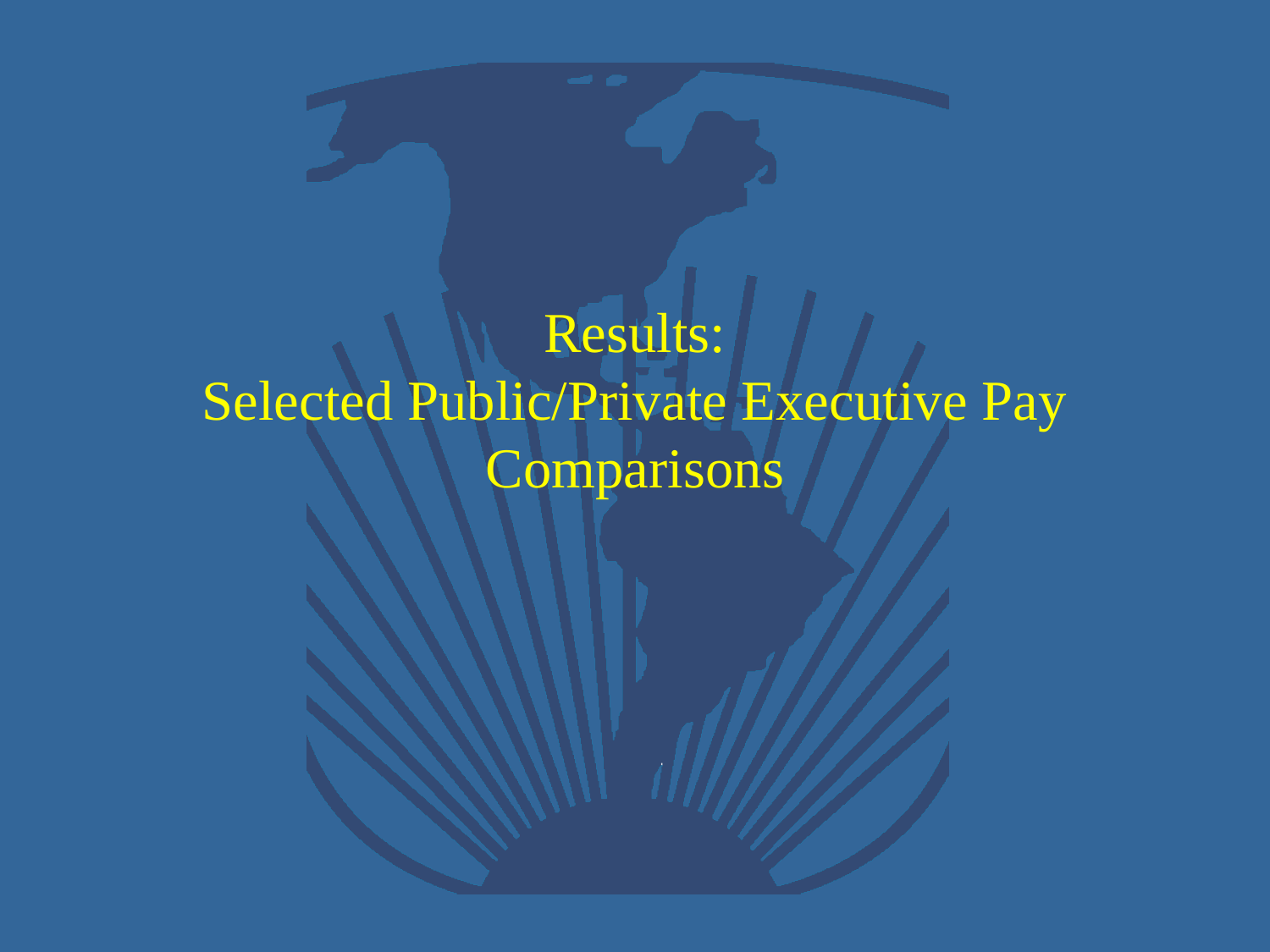

# Results: Selected Public/Private Executive Pay Comparisons